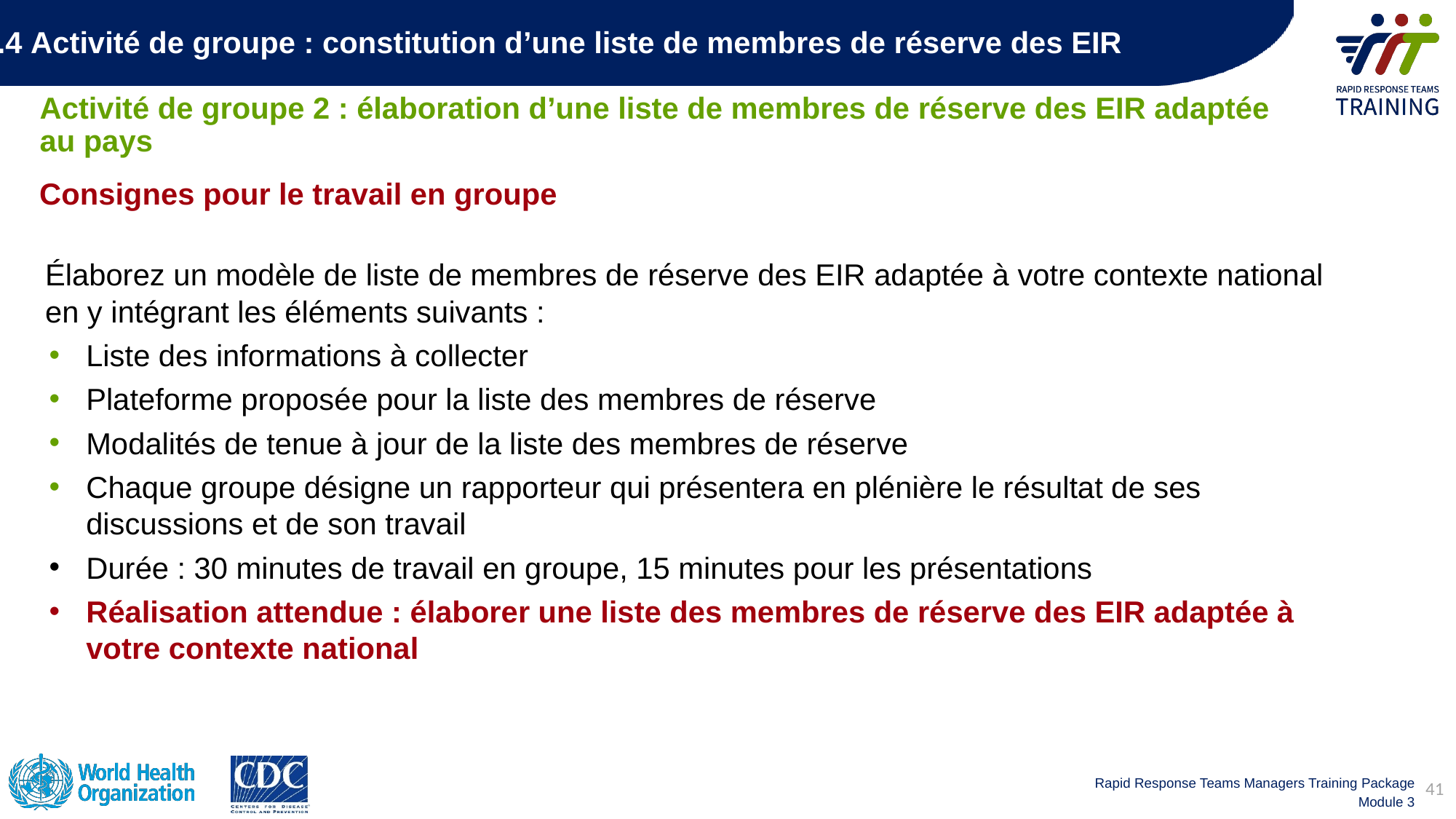

3.4 Activité de groupe : constitution d’une liste de membres de réserve des EIR
Activité de groupe 2 : élaboration d’une liste de membres de réserve des EIR adaptée au pays
Consignes pour le travail en groupe

Élaborez un modèle de liste de membres de réserve des EIR adaptée à votre contexte national en y intégrant les éléments suivants :
Liste des informations à collecter
Plateforme proposée pour la liste des membres de réserve
Modalités de tenue à jour de la liste des membres de réserve
Chaque groupe désigne un rapporteur qui présentera en plénière le résultat de ses discussions et de son travail
Durée : 30 minutes de travail en groupe, 15 minutes pour les présentations
Réalisation attendue : élaborer une liste des membres de réserve des EIR adaptée à votre contexte national

41